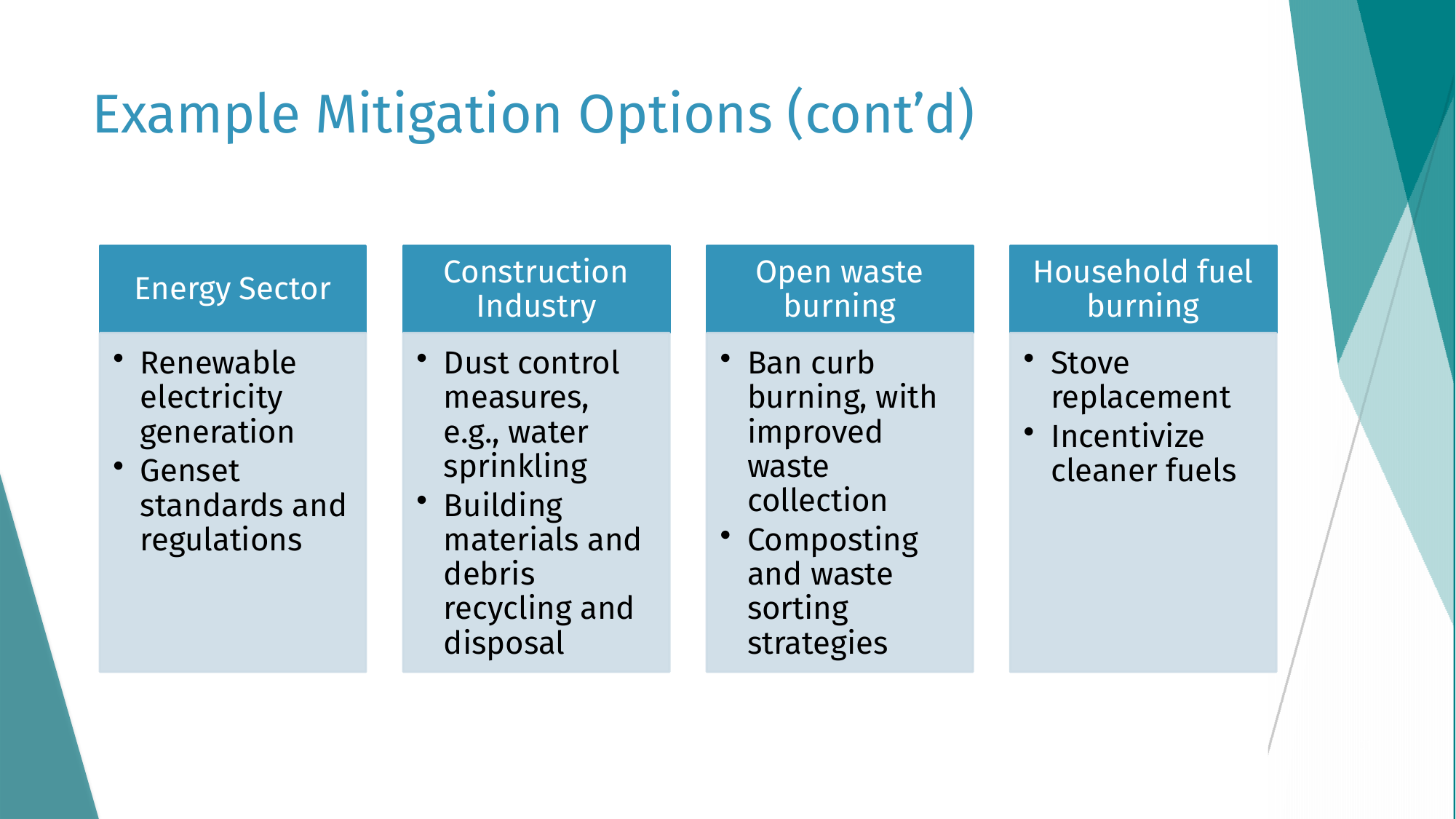

# Example Mitigation Options (cont’d)
Energy Sector
Renewable electricity generation
Genset standards and regulations
Construction Industry
Dust control measures, e.g., water sprinkling
Building materials and debris recycling and disposal
Open waste burning
Ban curb burning, with improved waste collection
Composting and waste sorting strategies
Household fuel burning
Stove replacement
Incentivize cleaner fuels
31